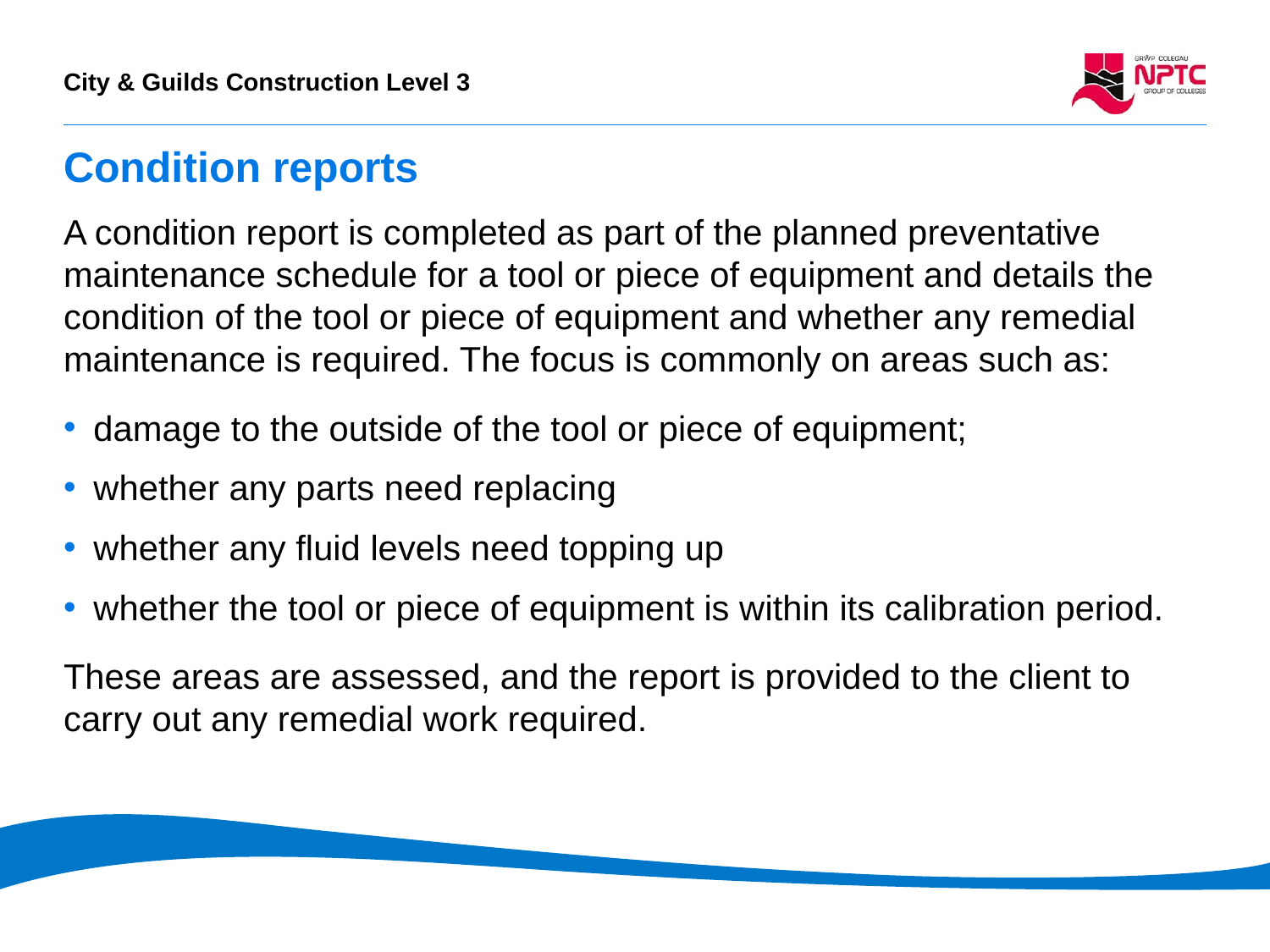

# Condition reports
A condition report is completed as part of the planned preventative maintenance schedule for a tool or piece of equipment and details the condition of the tool or piece of equipment and whether any remedial maintenance is required. The focus is commonly on areas such as:
damage to the outside of the tool or piece of equipment;
whether any parts need replacing
whether any fluid levels need topping up
whether the tool or piece of equipment is within its calibration period.
These areas are assessed, and the report is provided to the client to carry out any remedial work required.